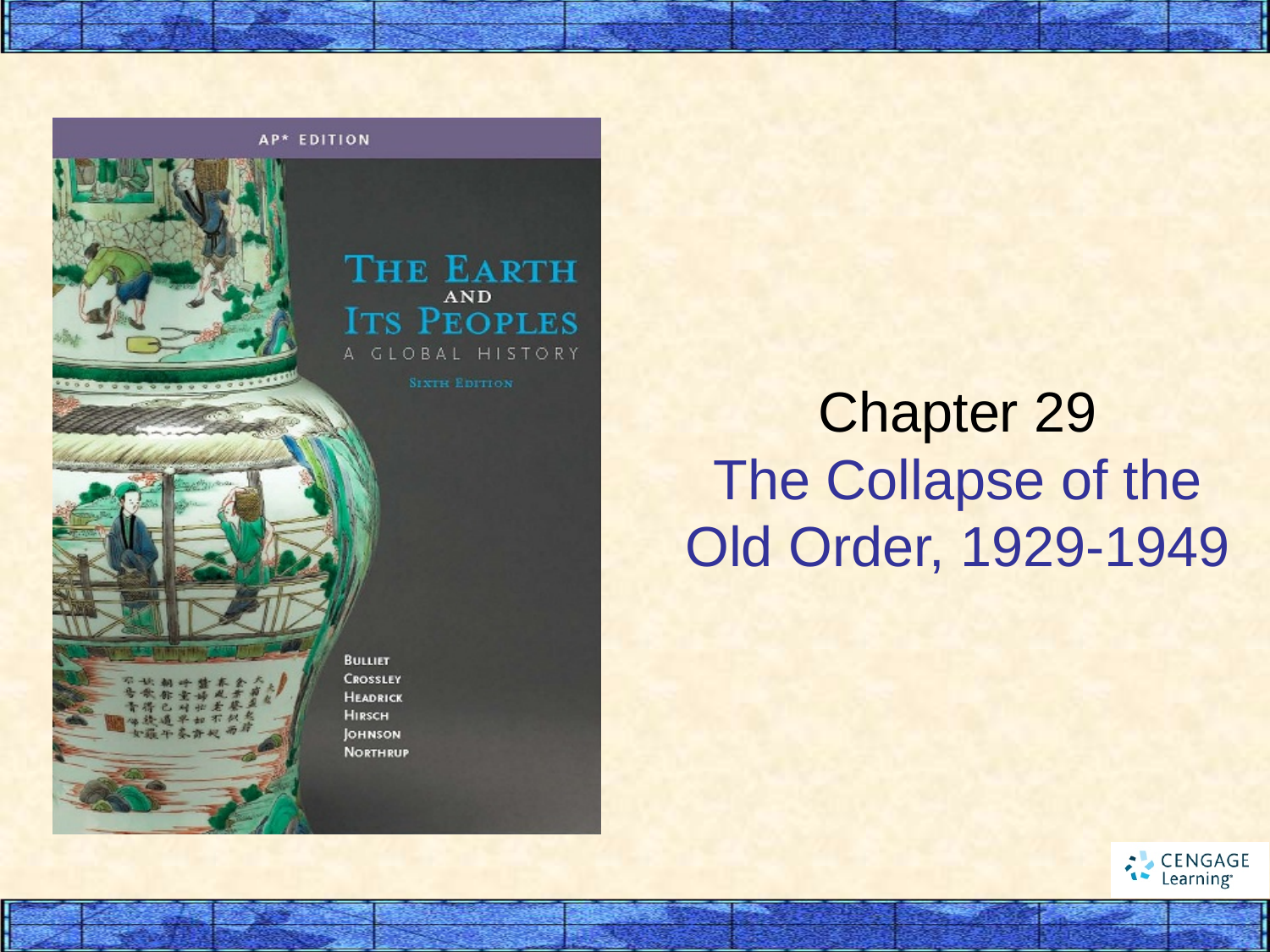

# Chapter 29 The Collapse of the Old Order, 1929-1949